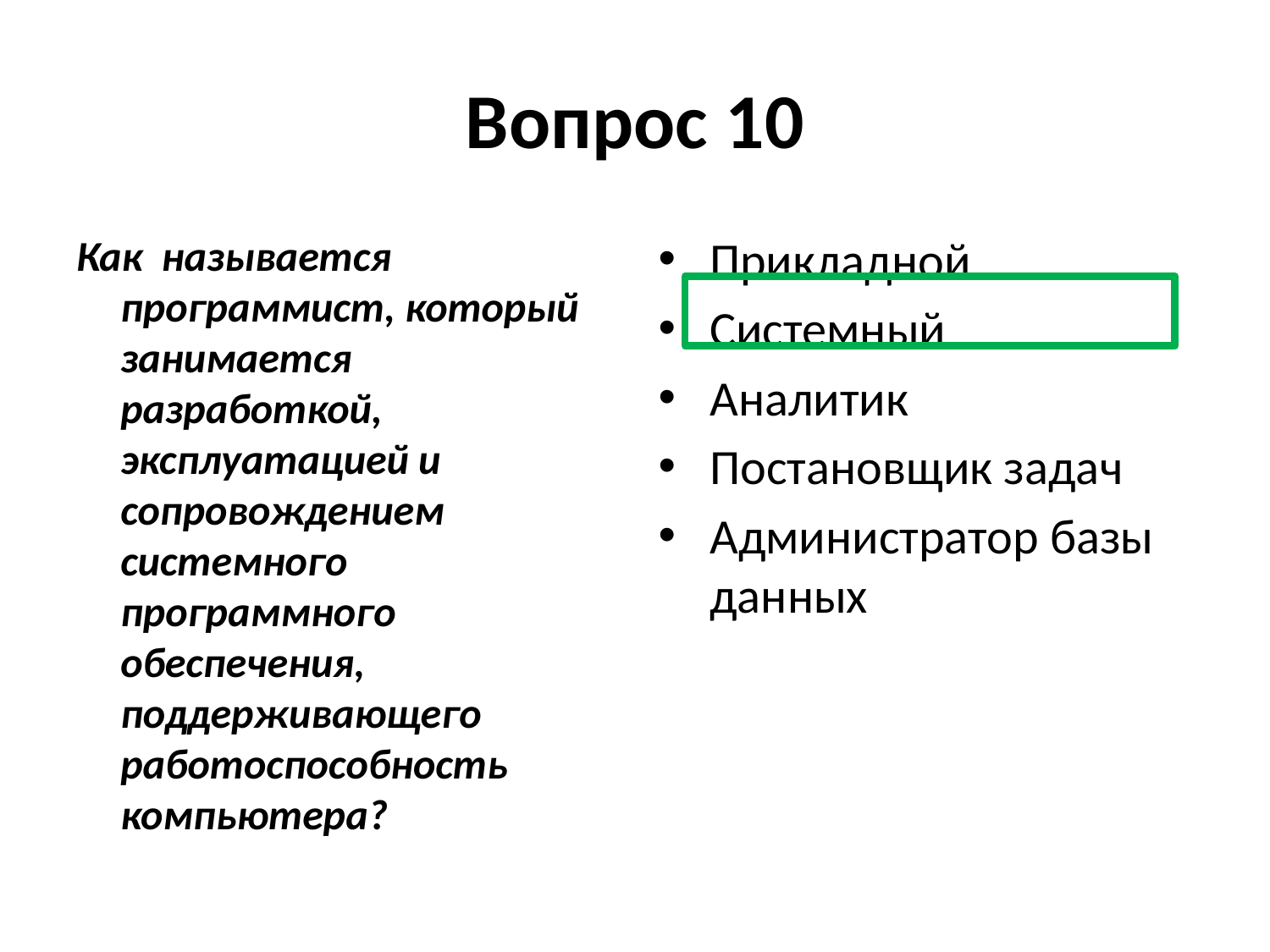

# Вопрос 10
Как  называется программист, который занимается разработкой, эксплуатацией и сопровождением системного программного обеспечения, поддерживающего работоспособность компьютера?
Прикладной
Системный
Аналитик
Постановщик задач
Администратор базы данных